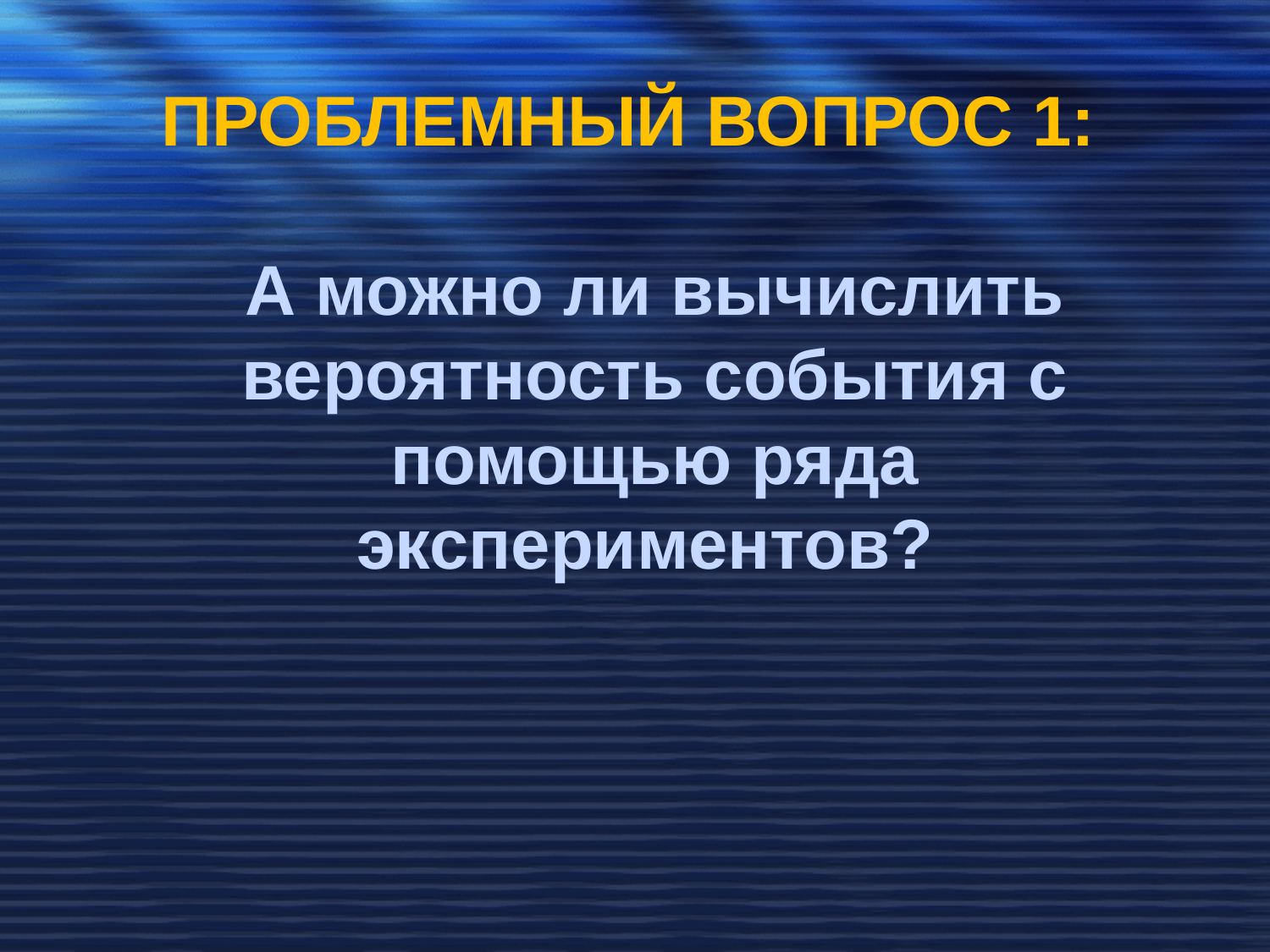

ПРОБЛЕМНЫЙ ВОПРОС 1:
А можно ли вычислить вероятность события с помощью ряда экспериментов?